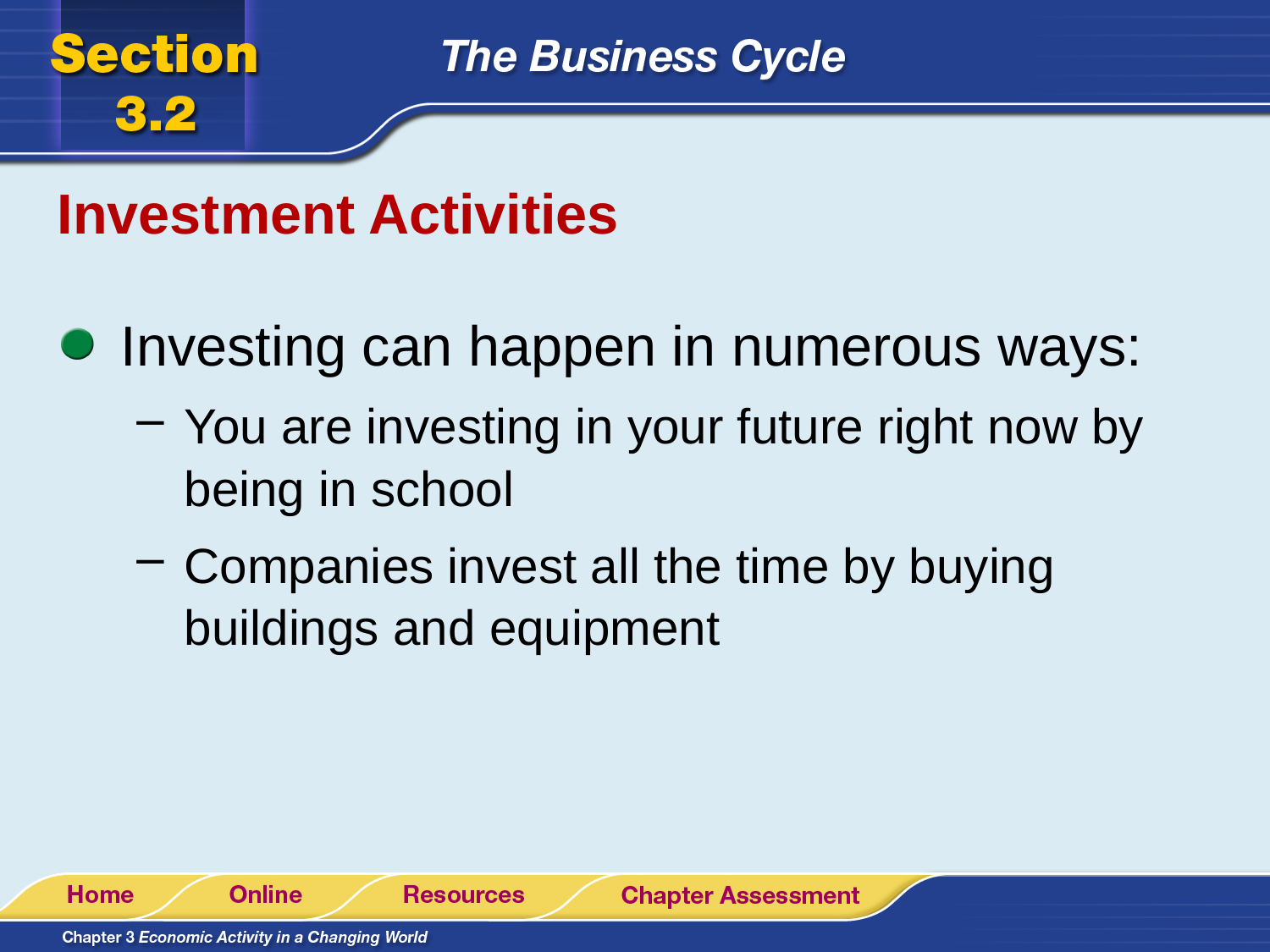

# Investment Activities
Investing can happen in numerous ways:
You are investing in your future right now by being in school
Companies invest all the time by buying buildings and equipment